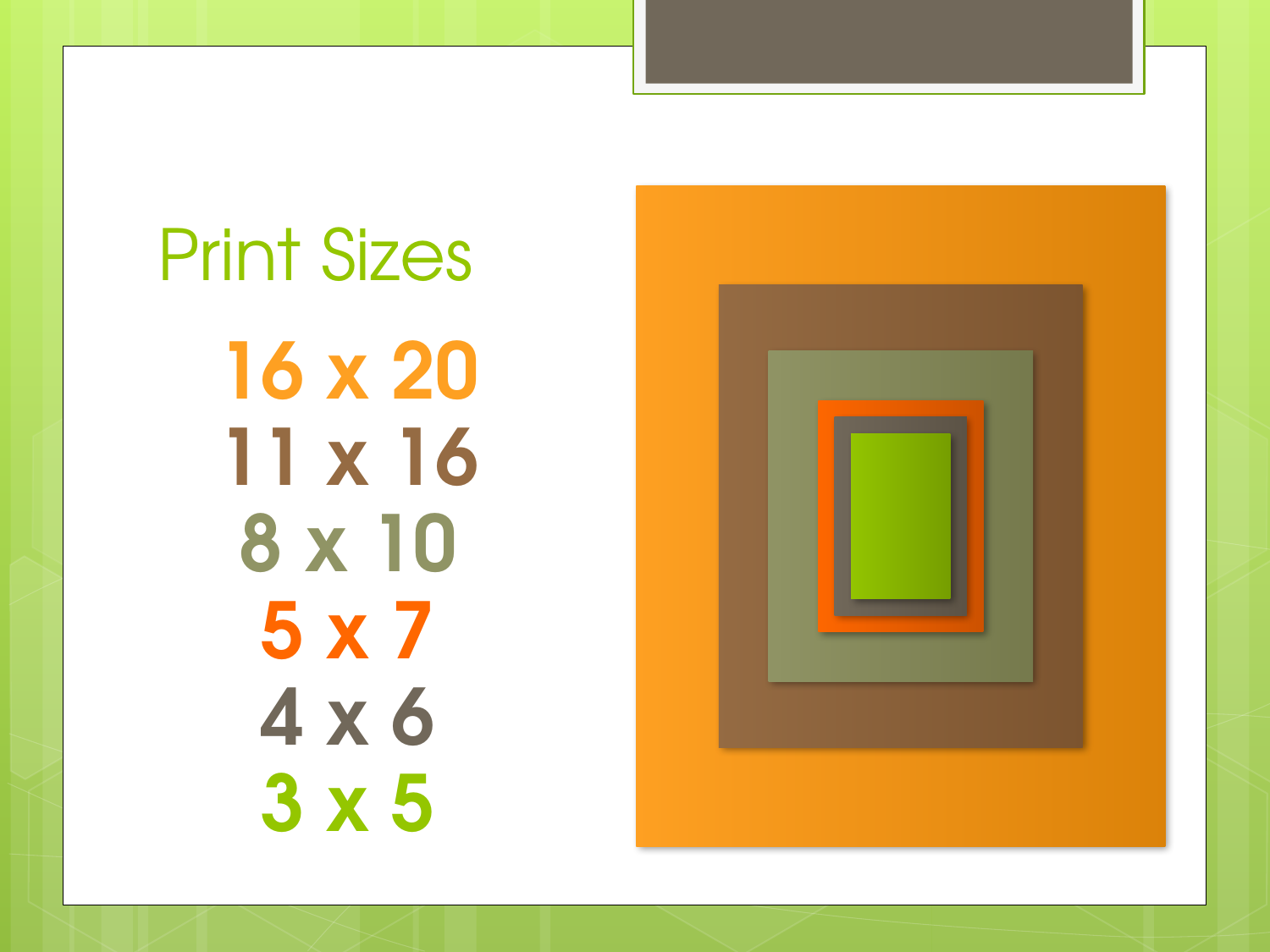

# Print Sizes

16 x 20

11 x 16

8 x 10
5 x 7
4 x 6
3 x 5